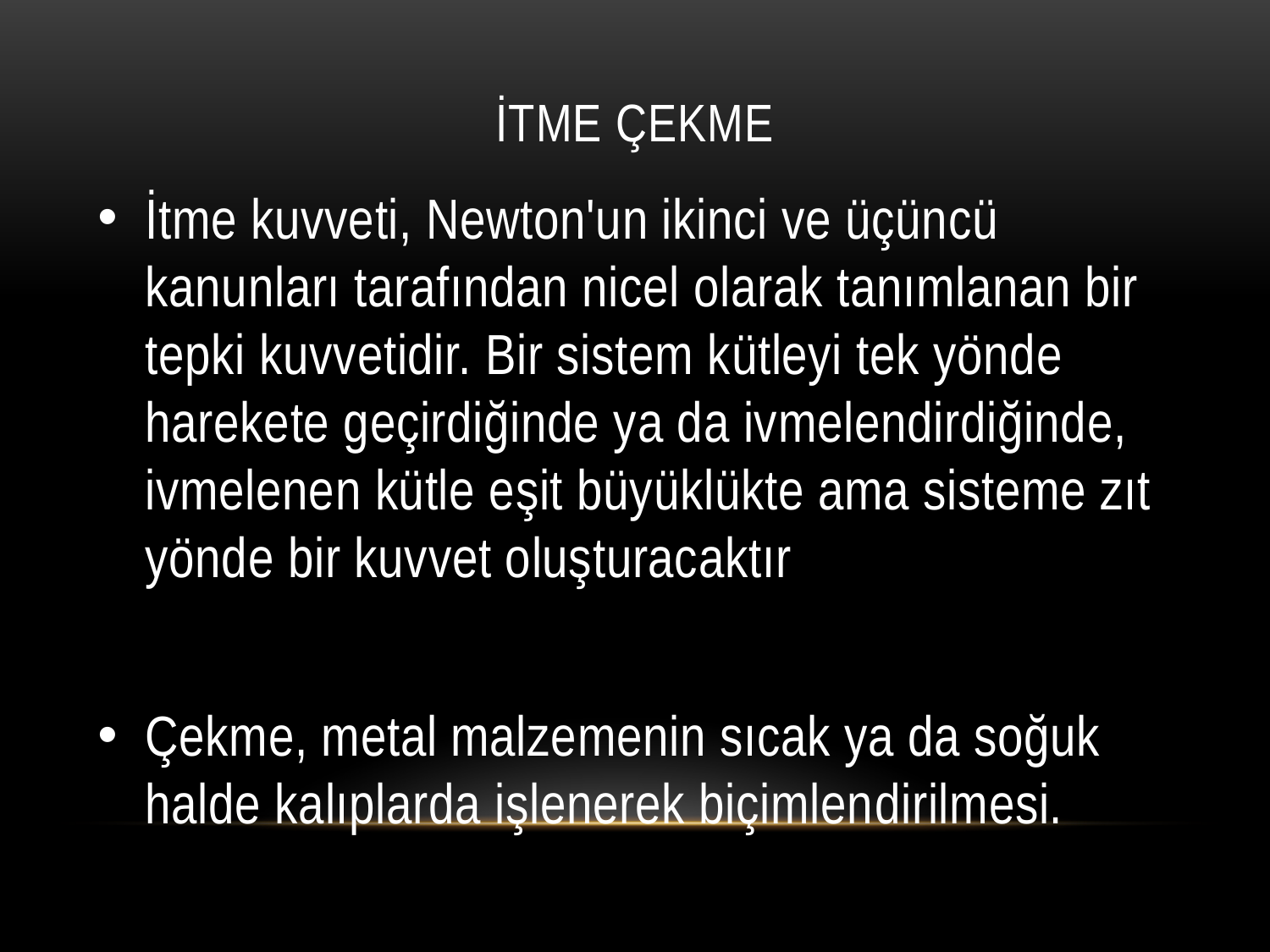

# İTME ÇEKME
İtme kuvveti, Newton'un ikinci ve üçüncü kanunları tarafından nicel olarak tanımlanan bir tepki kuvvetidir. Bir sistem kütleyi tek yönde harekete geçirdiğinde ya da ivmelendirdiğinde, ivmelenen kütle eşit büyüklükte ama sisteme zıt yönde bir kuvvet oluşturacaktır

Çekme, metal malzemenin sıcak ya da soğuk halde kalıplarda işlenerek biçimlen­dirilmesi.